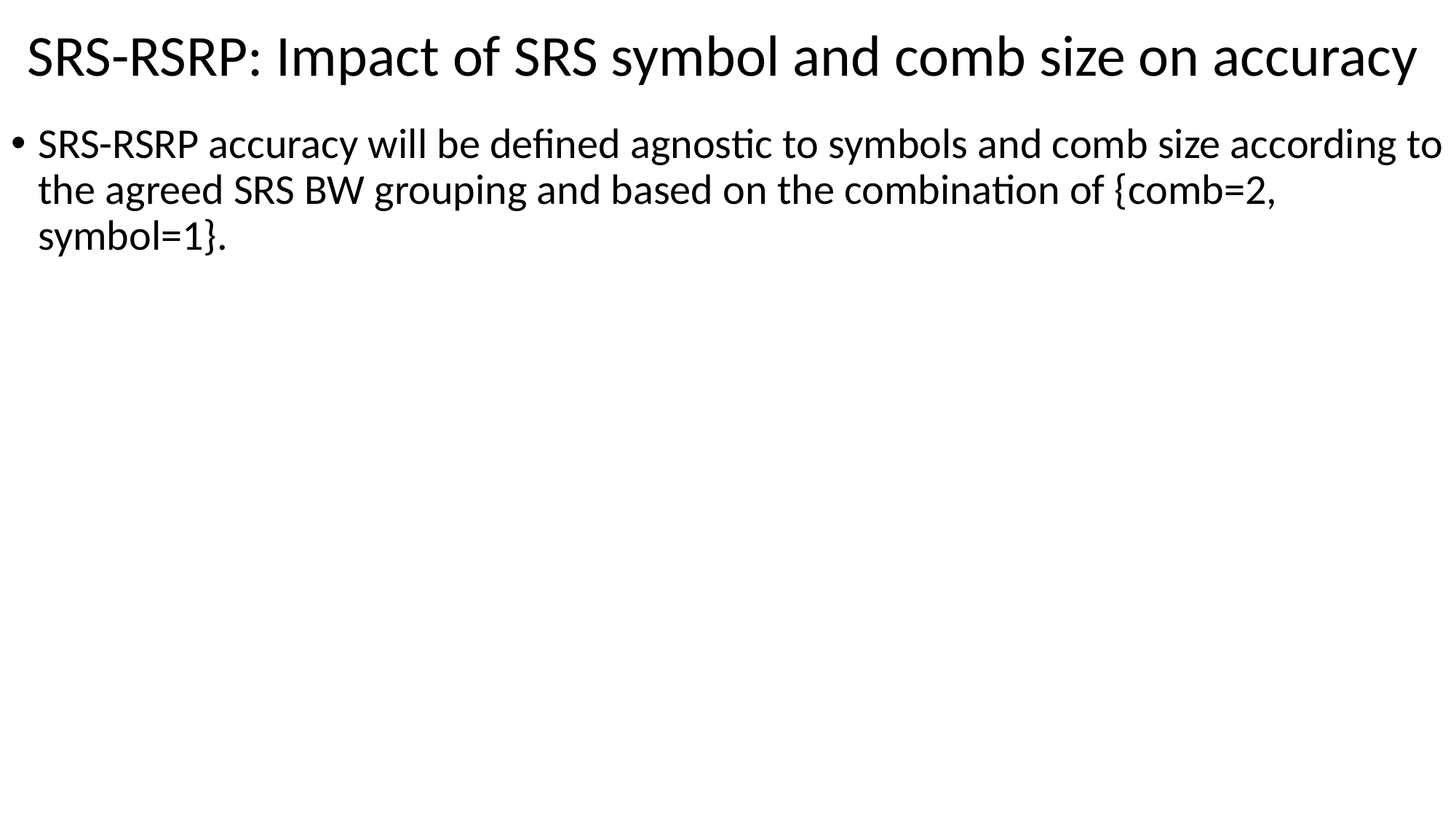

# SRS-RSRP: Impact of SRS symbol and comb size on accuracy
SRS-RSRP accuracy will be defined agnostic to symbols and comb size according to the agreed SRS BW grouping and based on the combination of {comb=2, symbol=1}.